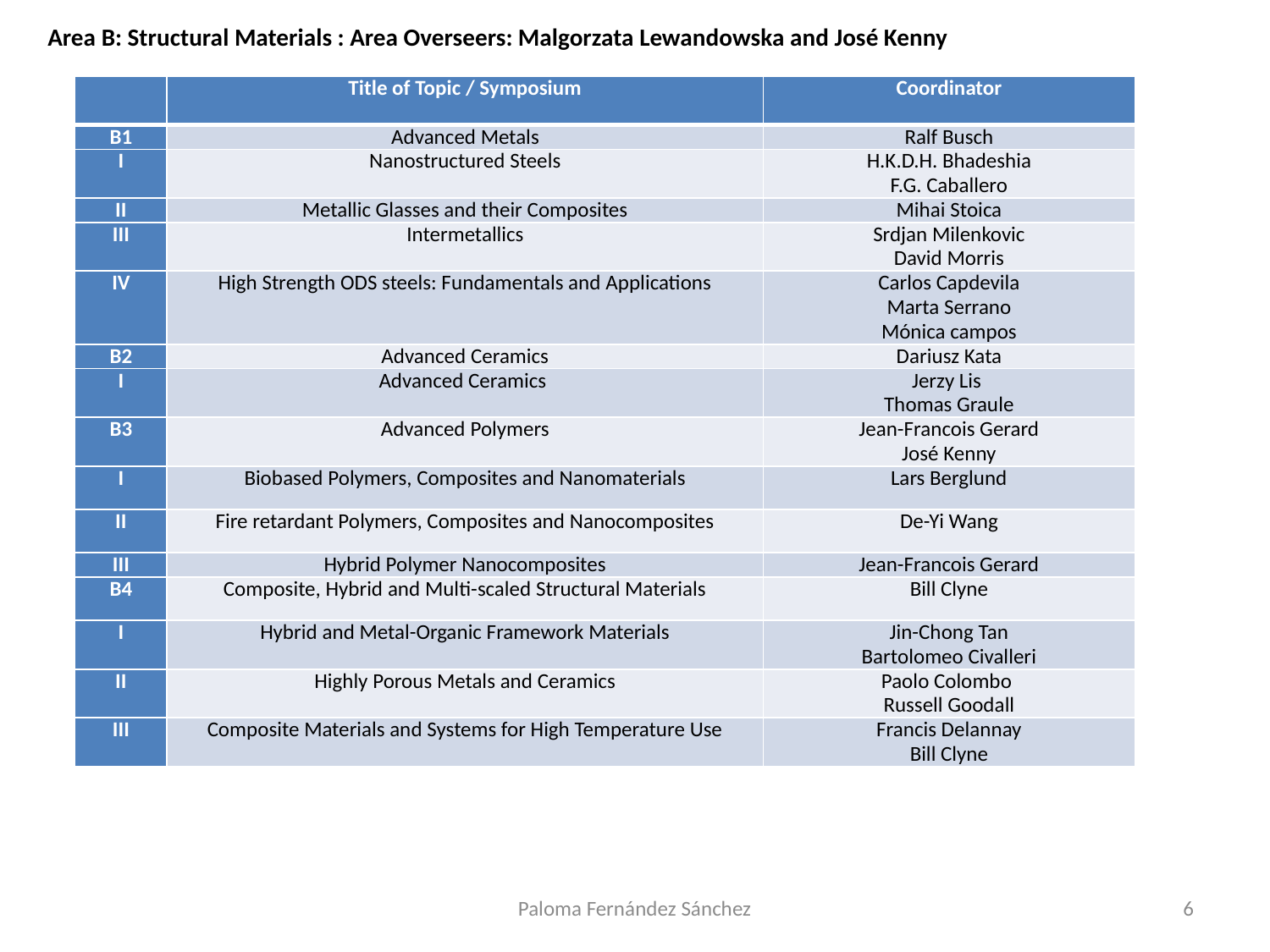

Area B: Structural Materials : Area Overseers: Malgorzata Lewandowska and José Kenny
|  | Title of Topic / Symposium | Coordinator |
| --- | --- | --- |
| B1 | Advanced Metals | Ralf Busch |
| I | Nanostructured Steels | H.K.D.H. Bhadeshia F.G. Caballero |
| II | Metallic Glasses and their Composites | Mihai Stoica |
| III | Intermetallics | Srdjan Milenkovic David Morris |
| IV | High Strength ODS steels: Fundamentals and Applications | Carlos Capdevila Marta Serrano Mónica campos |
| B2 | Advanced Ceramics | Dariusz Kata |
| I | Advanced Ceramics | Jerzy Lis Thomas Graule |
| B3 | Advanced Polymers | Jean-Francois Gerard José Kenny |
| I | Biobased Polymers, Composites and Nanomaterials | Lars Berglund |
| II | Fire retardant Polymers, Composites and Nanocomposites | De-Yi Wang |
| III | Hybrid Polymer Nanocomposites | Jean-Francois Gerard |
| B4 | Composite, Hybrid and Multi-scaled Structural Materials | Bill Clyne |
| I | Hybrid and Metal-Organic Framework Materials | Jin-Chong Tan Bartolomeo Civalleri |
| II | Highly Porous Metals and Ceramics | Paolo Colombo  Russell Goodall |
| III | Composite Materials and Systems for High Temperature Use | Francis Delannay Bill Clyne |
Paloma Fernández Sánchez
6